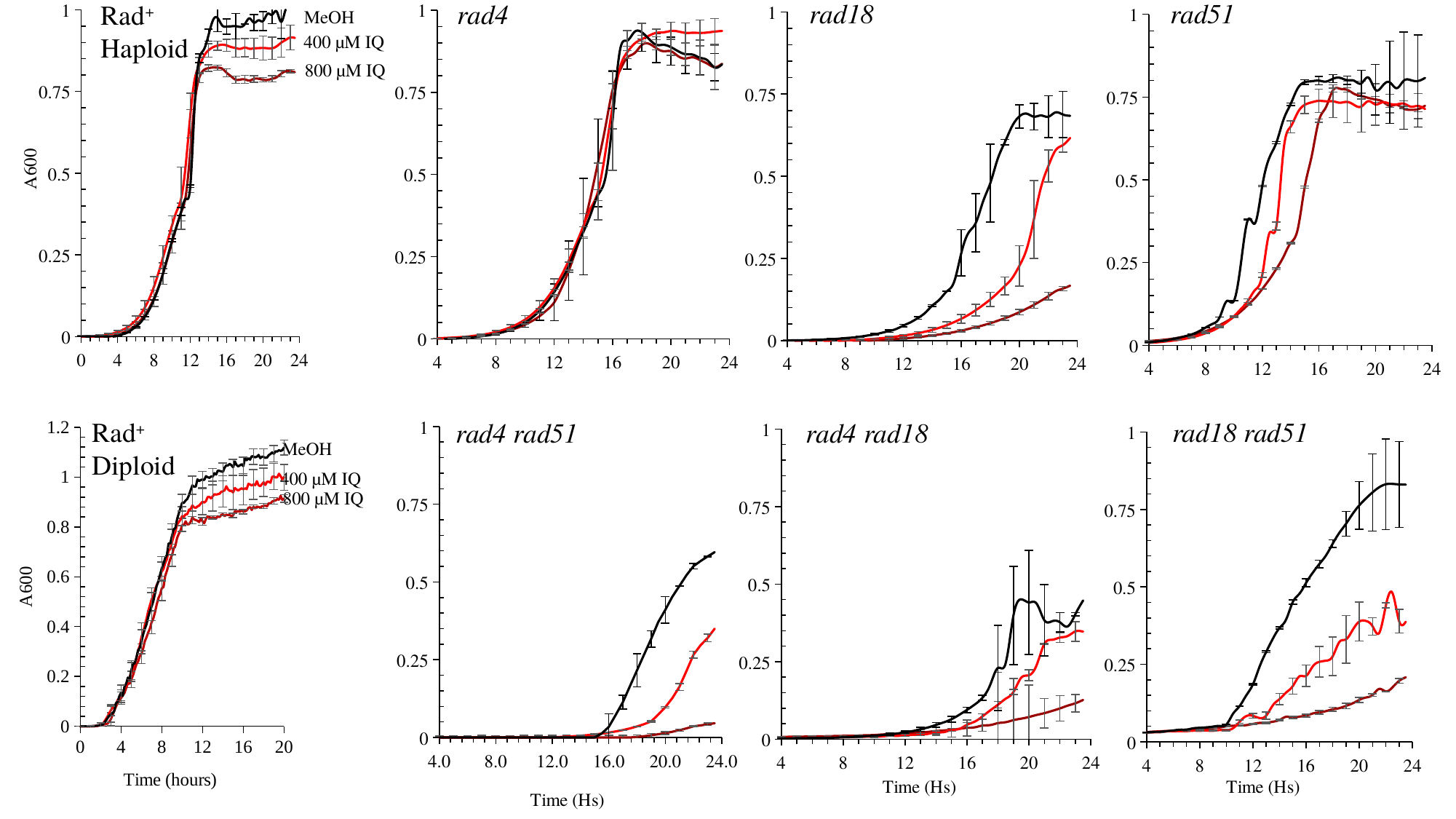

### Chart

| Category | MeOH (1 μL) | IQ (1 μL, 400 μM) | IQ (2 μL, 800 μM) |
|---|---|---|---|
rad18
rad51

### Chart

| Category | MeOH (1 μL) | IQ (1 μL, 400 μM) | IQ (2 μL, 800 μM) |
|---|---|---|---|
rad4
Rad+
Haploid

### Chart

| Category | MeOH (1 μL) | IQ (1 μL, 400 μM) | IQ (2 μL, 800 μM) |
|---|---|---|---|
MeOH

### Chart

| Category | MeOH (1 uL) | IQ (1uL -400uM) | IQ (2uL -800uM) |
|---|---|---|---|
400 µM IQ
800 µM IQ

### Chart

| Category | MeOH (1 μL) | IQ (1 μL, 400 μM) | IQ (2 μL, 800 μM) |
|---|---|---|---|

### Chart

| Category | MeOH (1 μL) | IQ (1 μL, 400 μM) | IQ (2 μL, 800 μM) |
|---|---|---|---|

### Chart

| Category | MeOH (1 μL) | IQ (1μL, 400μM) | IQ (2μL, 800μM) |
|---|---|---|---|

### Chart

| Category | MeOH | 400 uM IQ | 800 uM IQ |
|---|---|---|---|
Rad+
Diploid
rad18 rad51
rad4 rad51
rad4 rad18
MeOH
400 µM IQ
800 µM IQ